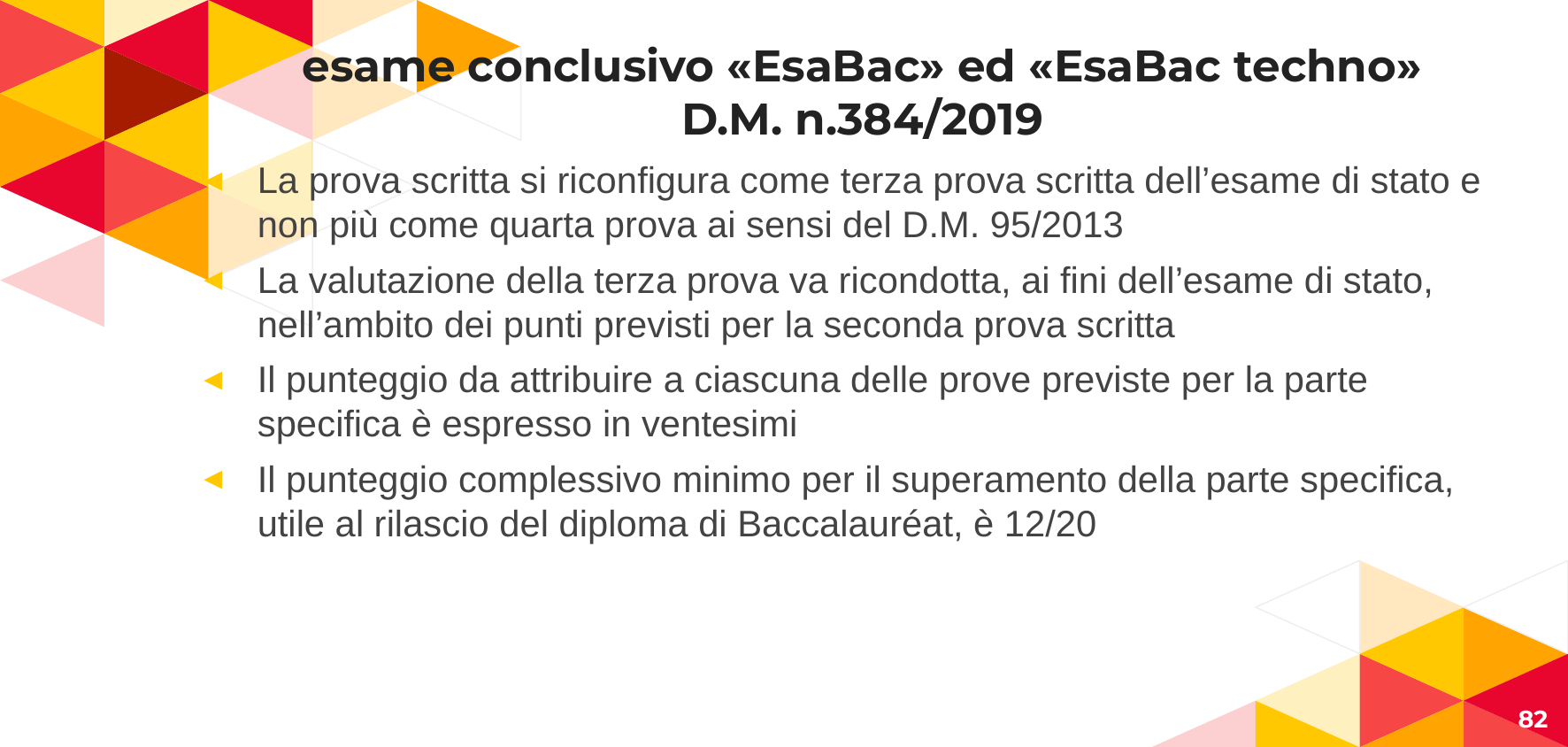

# esame conclusivo «EsaBac» ed «EsaBac techno» D.M. n.384/2019
La prova scritta si riconfigura come terza prova scritta dell’esame di stato e non più come quarta prova ai sensi del D.M. 95/2013
La valutazione della terza prova va ricondotta, ai fini dell’esame di stato, nell’ambito dei punti previsti per la seconda prova scritta
Il punteggio da attribuire a ciascuna delle prove previste per la parte specifica è espresso in ventesimi
Il punteggio complessivo minimo per il superamento della parte specifica, utile al rilascio del diploma di Baccalauréat, è 12/20

82